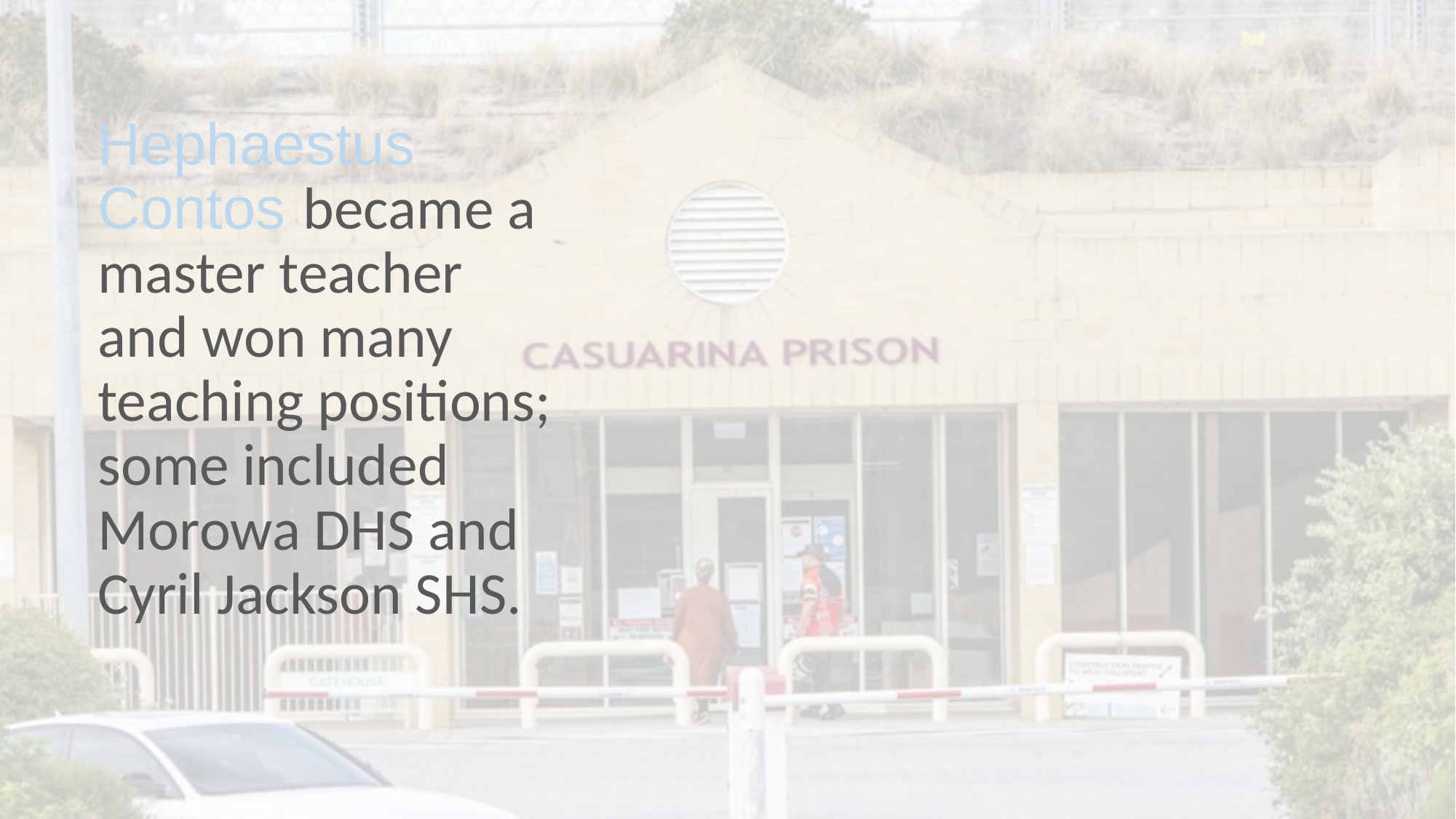

# Hephaestus Contos became a master teacher and won many teaching positions; some included Morowa DHS and Cyril Jackson SHS.